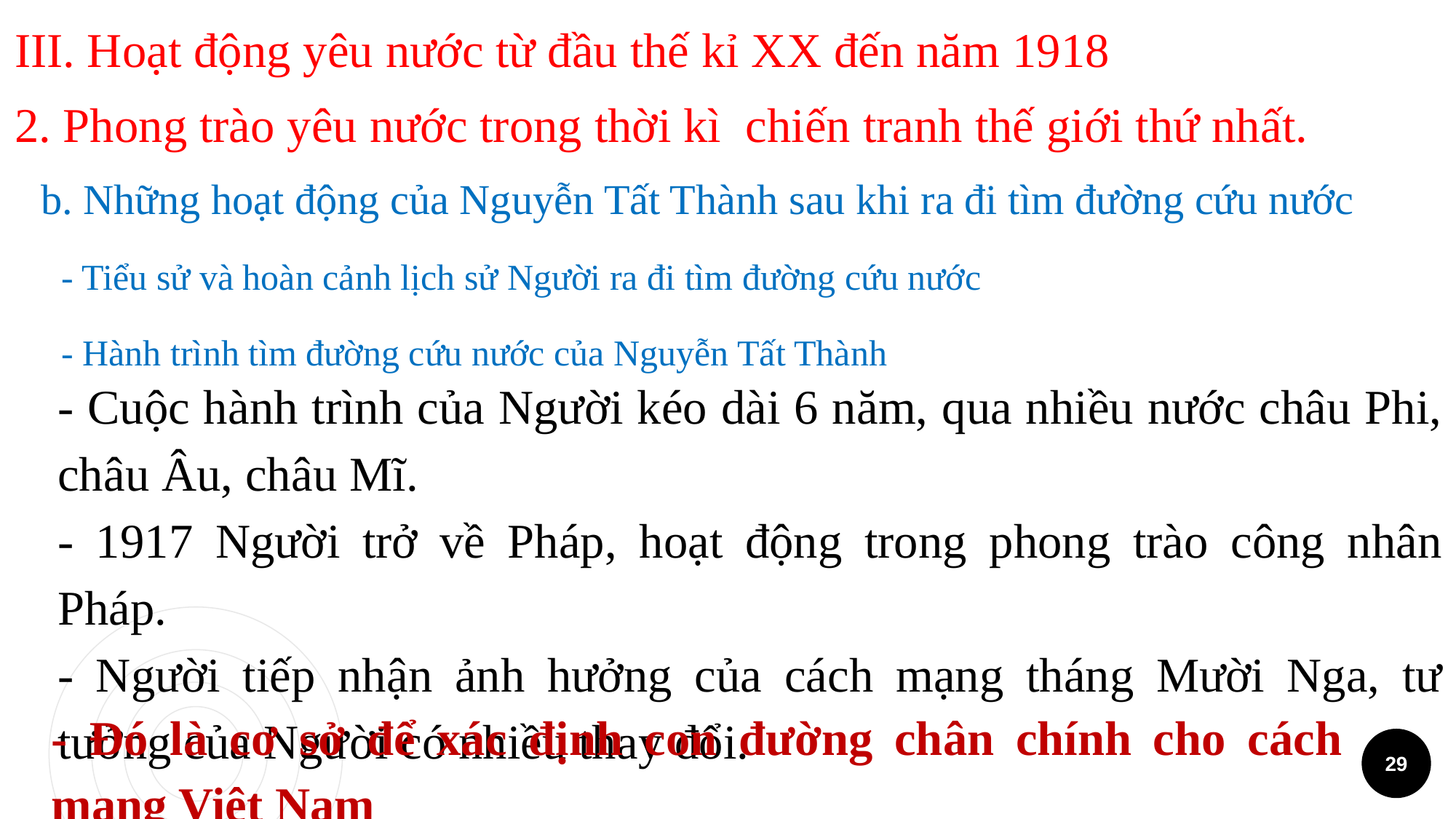

III. Hoạt động yêu nước từ đầu thế kỉ XX đến năm 1918
2. Phong trào yêu nước trong thời kì  chiến tranh thế giới thứ nhất.
b. Những hoạt động của Nguyễn Tất Thành sau khi ra đi tìm đường cứu nước
- Tiểu sử và hoàn cảnh lịch sử Người ra đi tìm đường cứu nước
- Hành trình tìm đường cứu nước của Nguyễn Tất Thành
- Cuộc hành trình của Người kéo dài 6 năm, qua nhiều nước châu Phi, châu Âu, châu Mĩ.
- 1917 Người trở về Pháp, hoạt động trong phong trào công nhân Pháp.
- Người tiếp nhận ảnh hưởng của cách mạng tháng Mười Nga, tư tưởng của Người có nhiều thay đổi.
- Đó là cơ sở để xác định con đường chân chính cho cách mạng Việt Nam
29